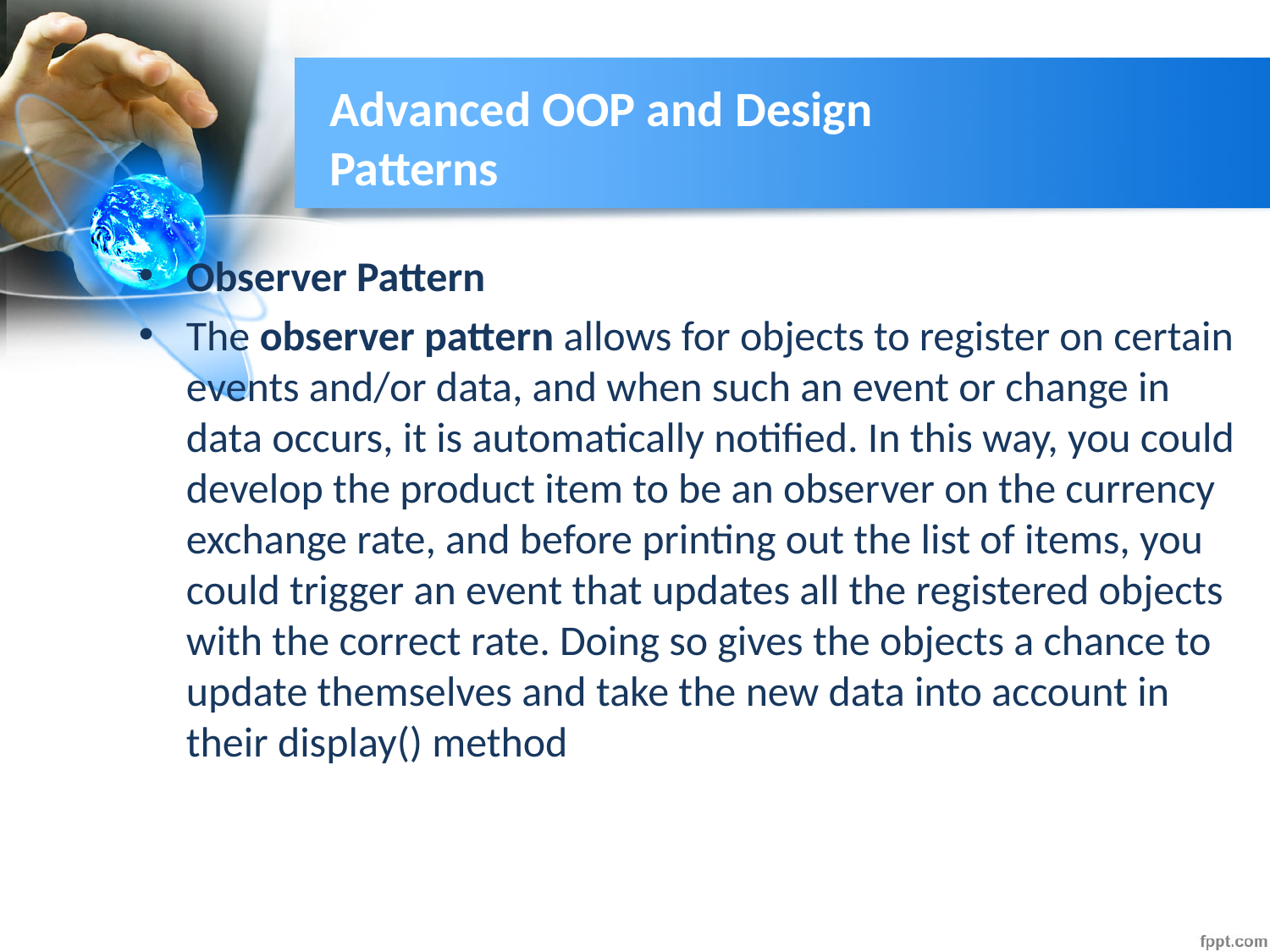

# Advanced OOP and Design Patterns
Observer Pattern
The observer pattern allows for objects to register on certain events and/or data, and when such an event or change in data occurs, it is automatically notified. In this way, you could develop the product item to be an observer on the currency exchange rate, and before printing out the list of items, you could trigger an event that updates all the registered objects with the correct rate. Doing so gives the objects a chance to update themselves and take the new data into account in their display() method